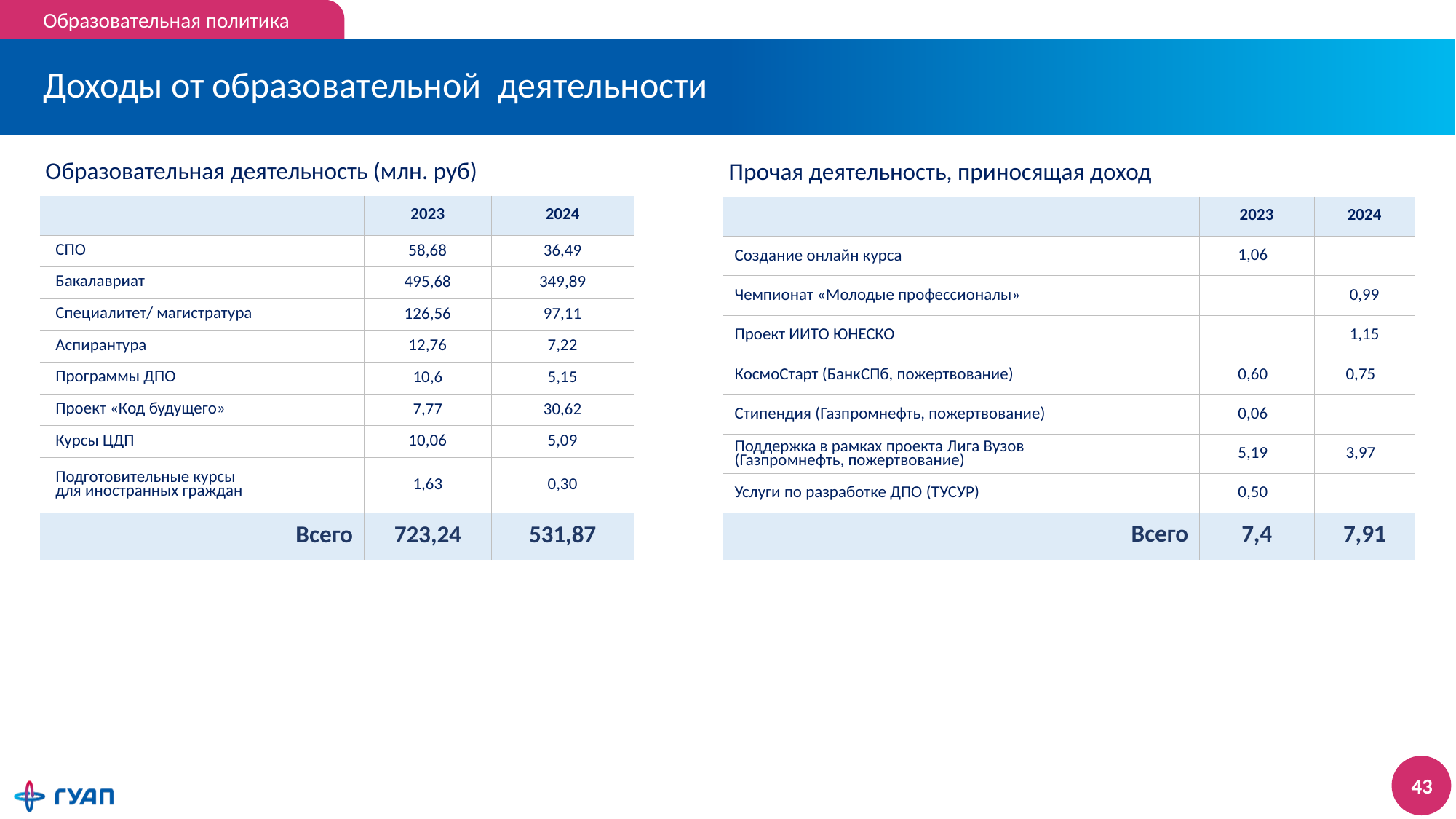

Образовательная политика
# Доходы от образовательной  деятельности
| Образовательная деятельность (млн. руб) |  |  |
| --- | --- | --- |
|  | 2023 | 2024 |
| СПО | 58,68 | 36,49 |
| Бакалавриат | 495,68 | 349,89 |
| Специалитет/ магистратура | 126,56 | 97,11 |
| Аспирантура | 12,76 | 7,22 |
| Программы ДПО | 10,6 | 5,15 |
| Проект «Код будущего» | 7,77 | 30,62 |
| Курсы ЦДП | 10,06 | 5,09 |
| Подготовительные курсы для иностранных граждан | 1,63 | 0,30 |
| Всего | 723,24 | 531,87 |
| Прочая деятельность, приносящая доход |  |  |
| --- | --- | --- |
|  | 2023 | 2024 |
| Создание онлайн курса | 1,06 |  |
| Чемпионат «Молодые профессионалы» |  | 0,99 |
| Проект ИИТО ЮНЕСКО |  | 1,15 |
| КосмоСтарт (БанкСПб, пожертвование) | 0,60 | 0,75 |
| Стипендия (Газпромнефть, пожертвование) | 0,06 |  |
| Поддержка в рамках проекта Лига Вузов (Газпромнефть, пожертвование) | 5,19 | 3,97 |
| Услуги по разработке ДПО (ТУСУР) | 0,50 |  |
| Всего | 7,4 | 7,91 |